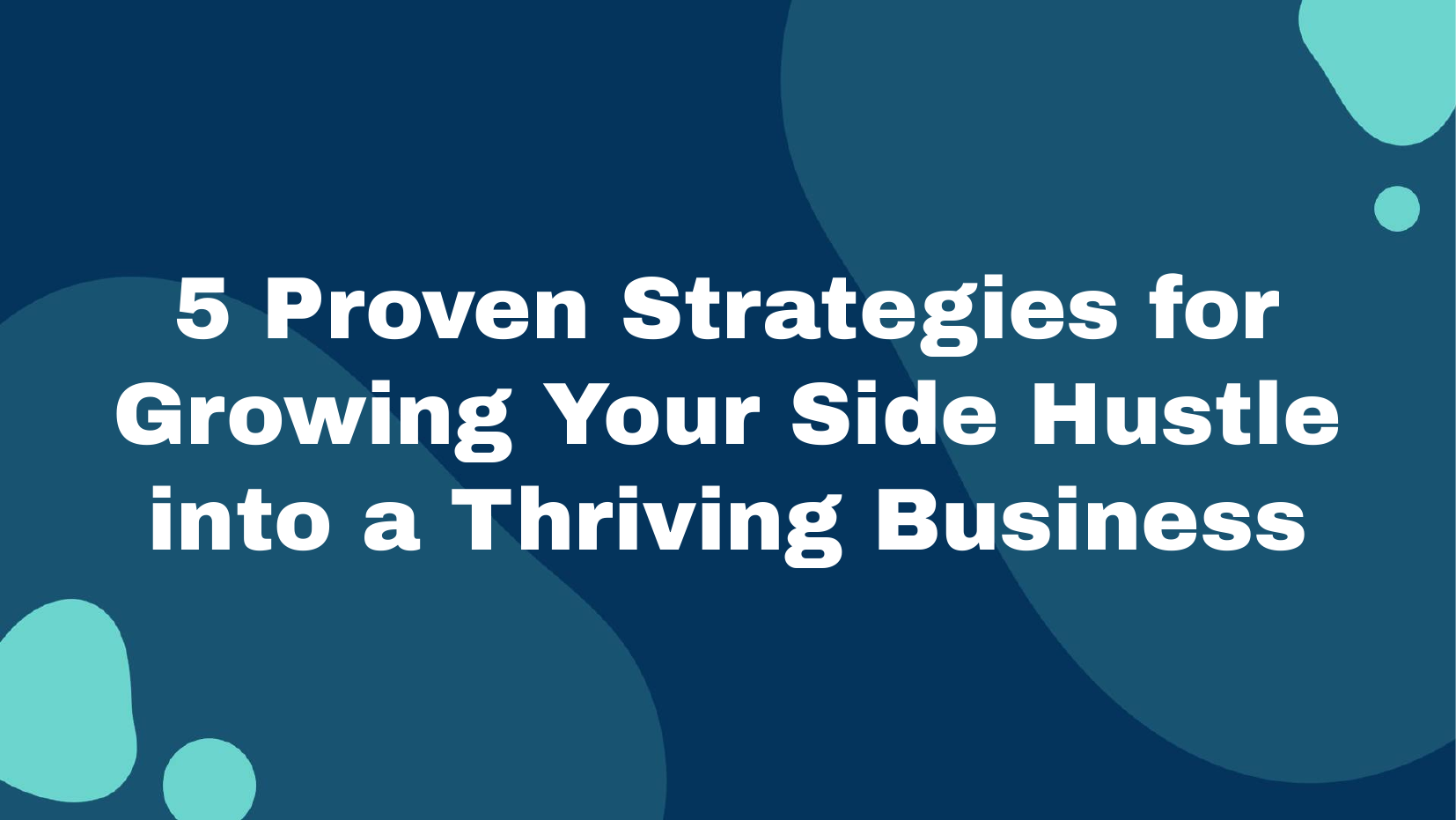

# 5 Proven Strategies for Growing Your Side Hustle into a Thriving Business